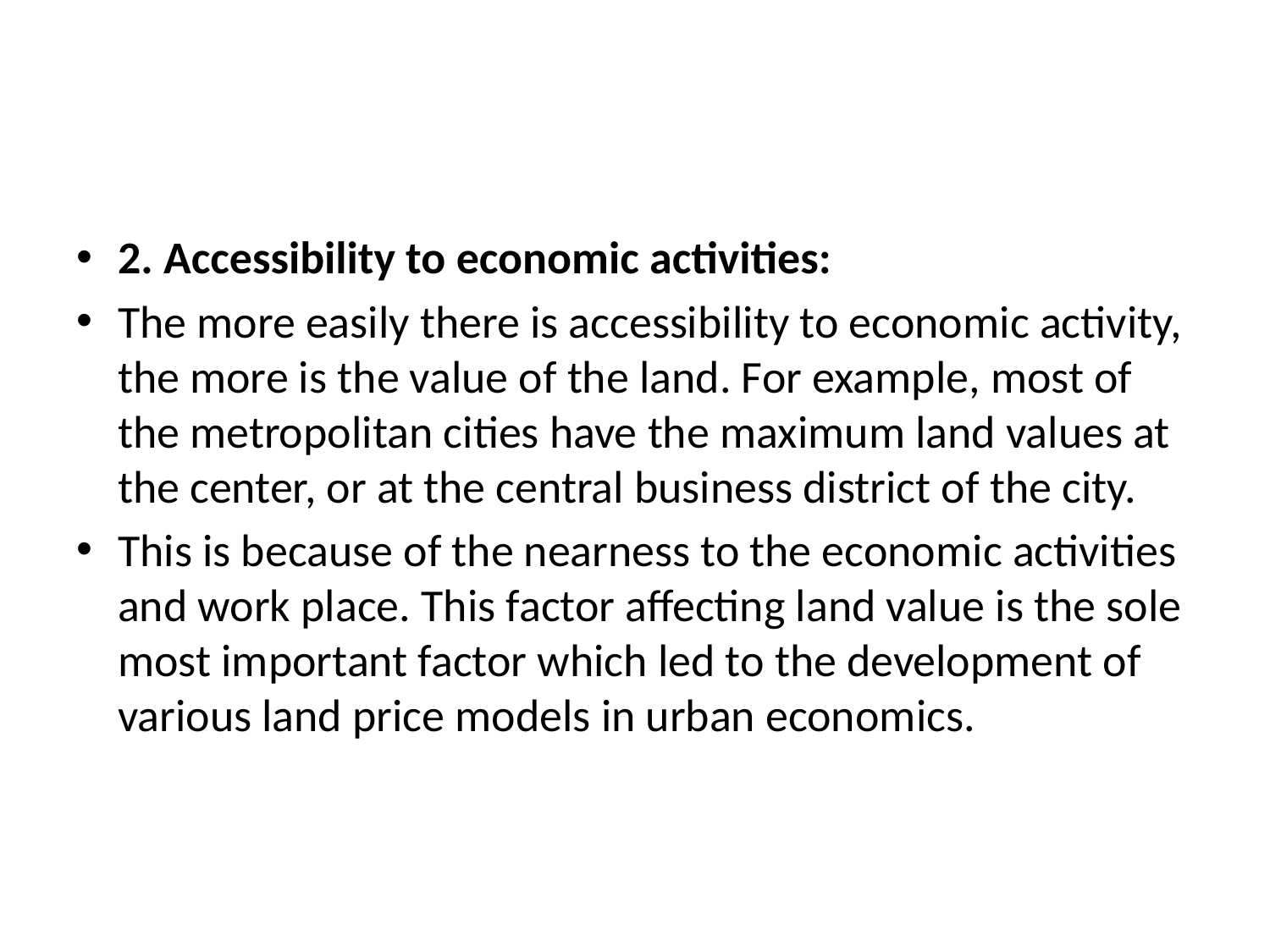

#
2. Accessibility to economic activities:
The more easily there is accessibility to economic activity, the more is the value of the land. For example, most of the metropolitan cities have the maximum land values at the center, or at the central business district of the city.
This is because of the nearness to the economic activities and work place. This factor affecting land value is the sole most important factor which led to the development of various land price models in urban economics.